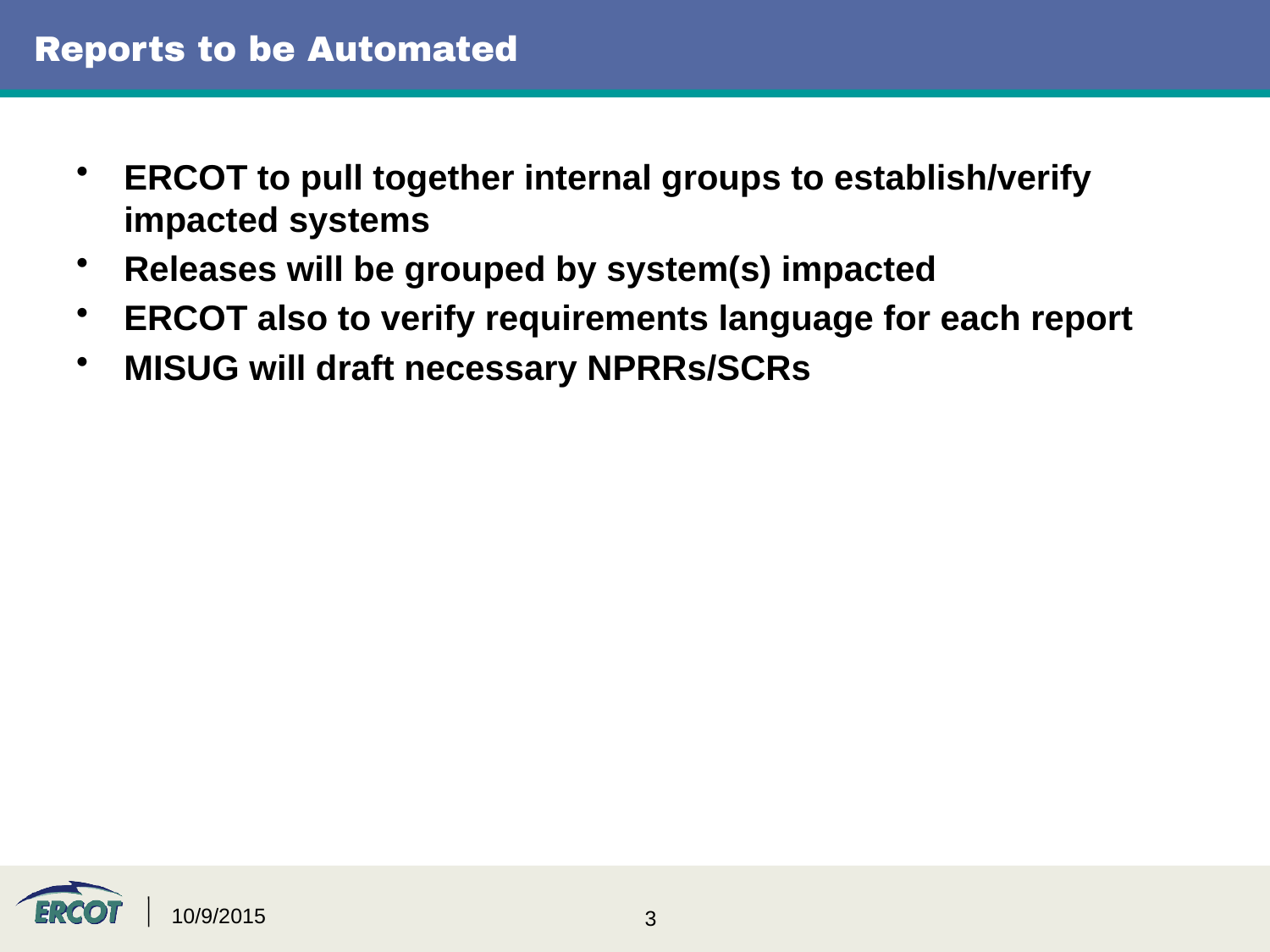

# Reports to be Automated
ERCOT to pull together internal groups to establish/verify impacted systems
Releases will be grouped by system(s) impacted
ERCOT also to verify requirements language for each report
MISUG will draft necessary NPRRs/SCRs
10/9/2015